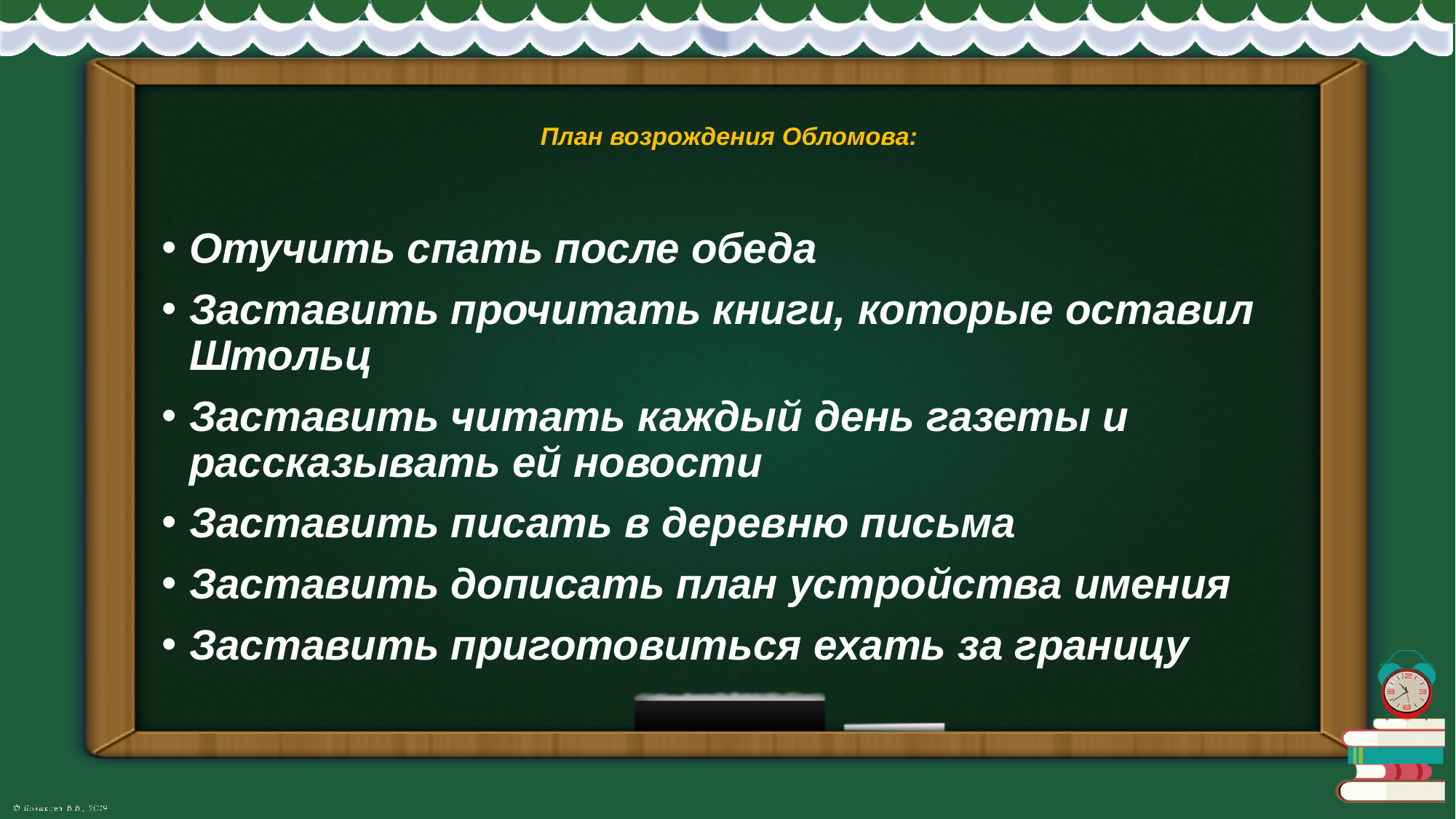

# План возрождения Обломова:
Отучить спать после обеда
Заставить прочитать книги, которые оставил Штольц
Заставить читать каждый день газеты и рассказывать ей новости
Заставить писать в деревню письма
Заставить дописать план устройства имения
Заставить приготовиться ехать за границу